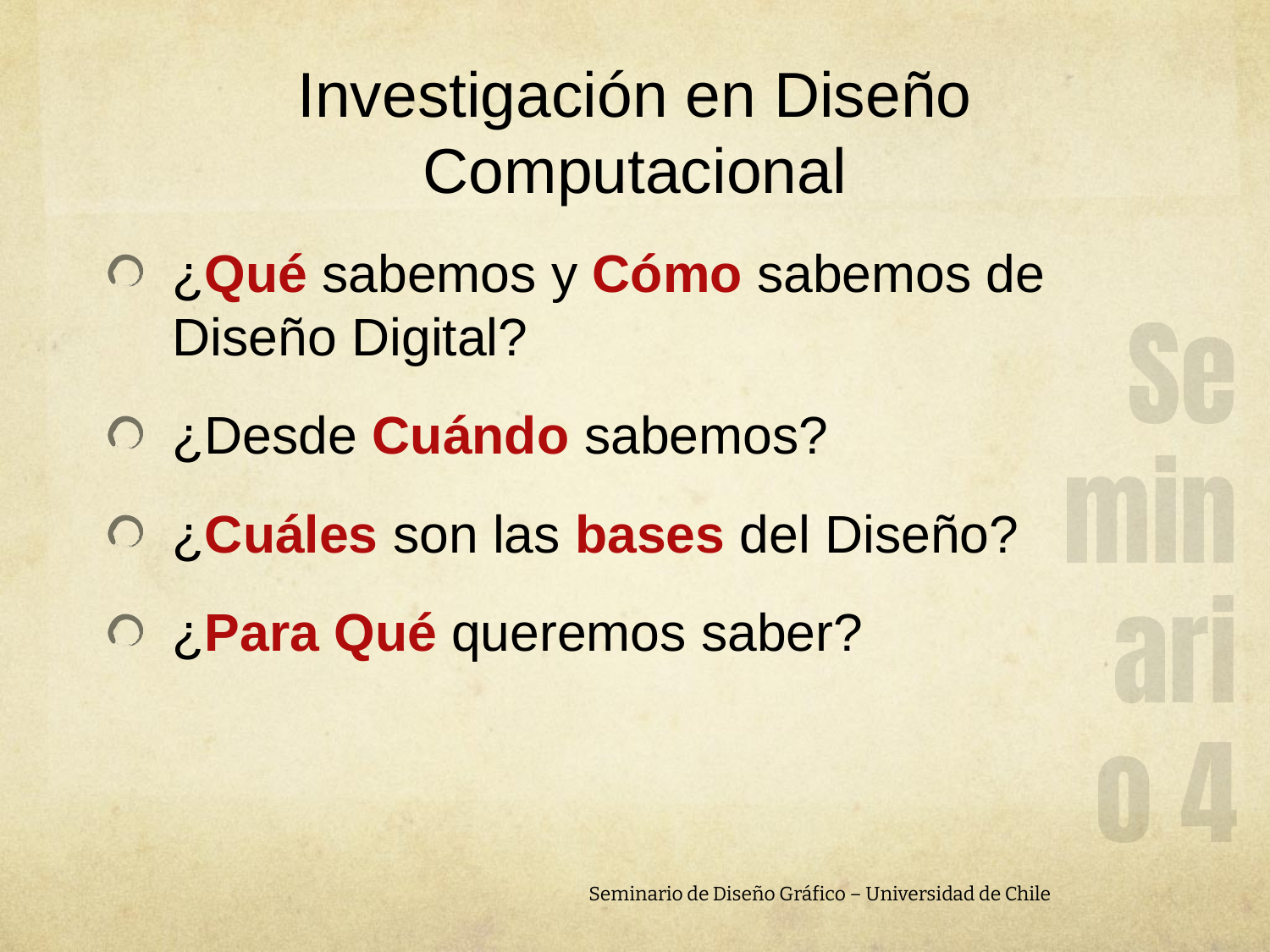

# Investigación en Diseño Computacional
 Seminario 4
¿Qué sabemos y Cómo sabemos de Diseño Digital?
¿Desde Cuándo sabemos?
¿Cuáles son las bases del Diseño?
¿Para Qué queremos saber?
Seminario de Diseño Gráfico – Universidad de Chile